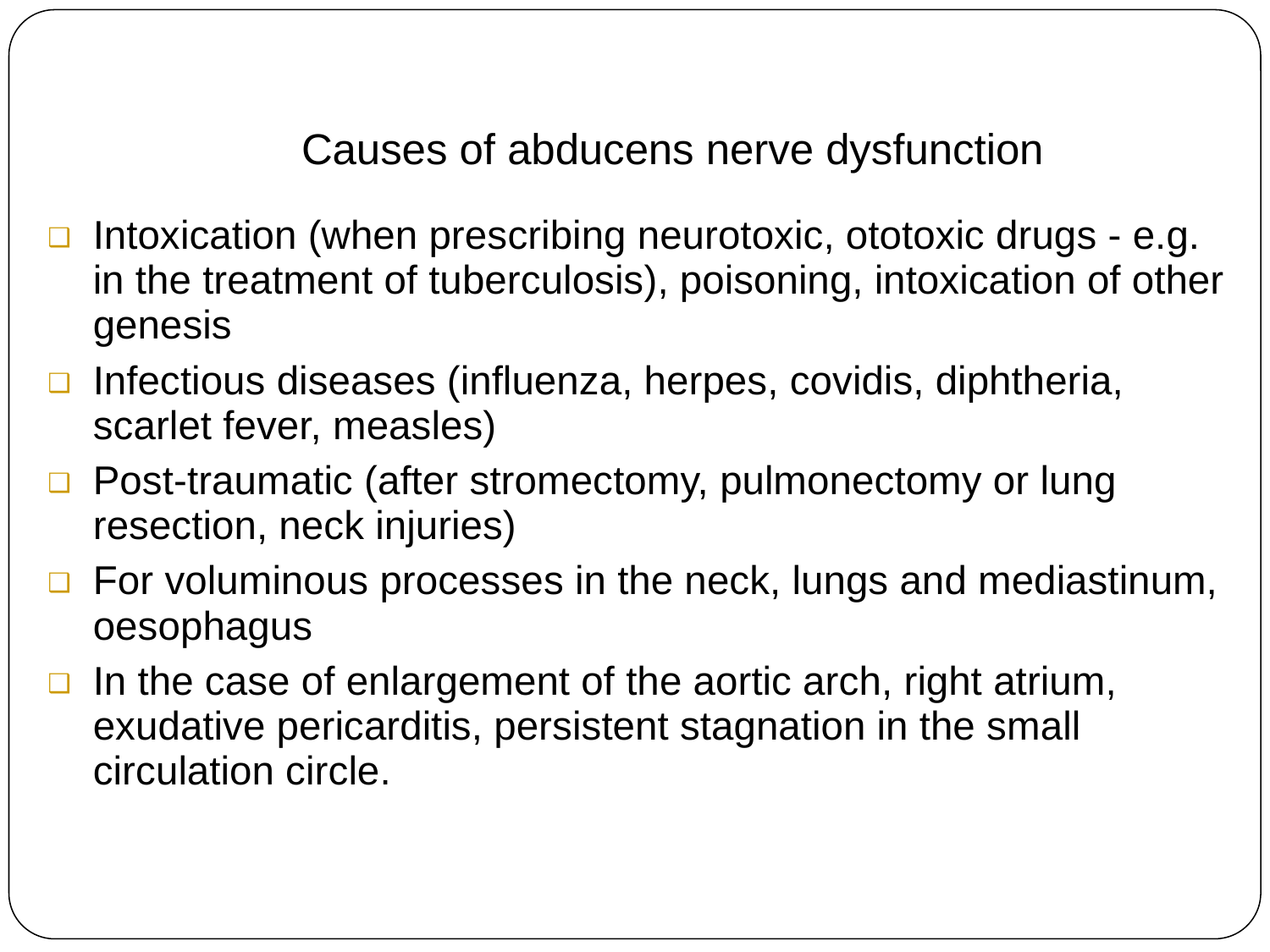

# Causes of abducens nerve dysfunction
Intoxication (when prescribing neurotoxic, ototoxic drugs - e.g. in the treatment of tuberculosis), poisoning, intoxication of other genesis
Infectious diseases (influenza, herpes, covidis, diphtheria, scarlet fever, measles)
Post-traumatic (after stromectomy, pulmonectomy or lung resection, neck injuries)
For voluminous processes in the neck, lungs and mediastinum, oesophagus
In the case of enlargement of the aortic arch, right atrium, exudative pericarditis, persistent stagnation in the small circulation circle.